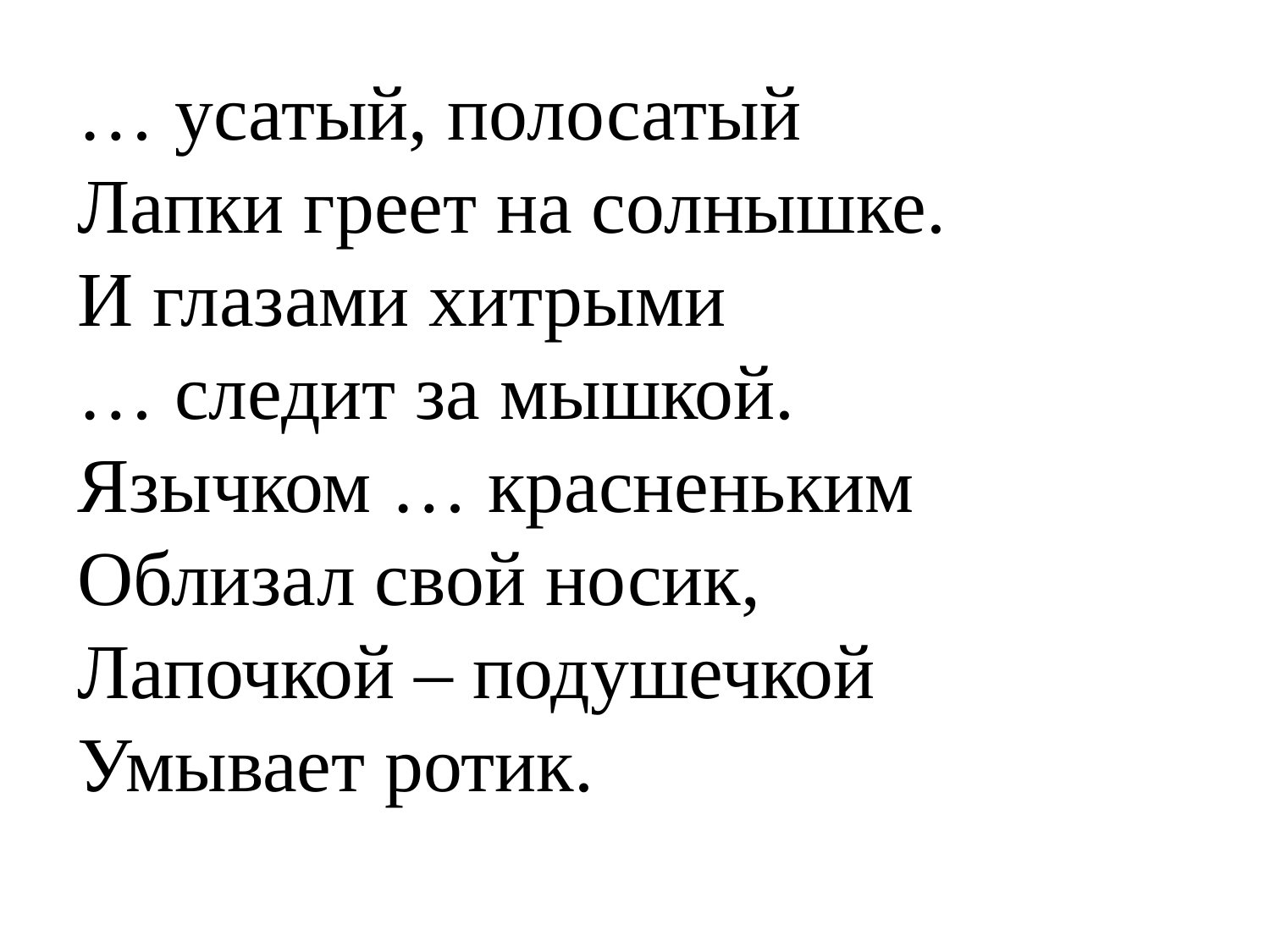

… усатый, полосатый
Лапки греет на солнышке.
И глазами хитрыми
… следит за мышкой.
Язычком … красненьким
Облизал свой носик,
Лапочкой – подушечкой
Умывает ротик.